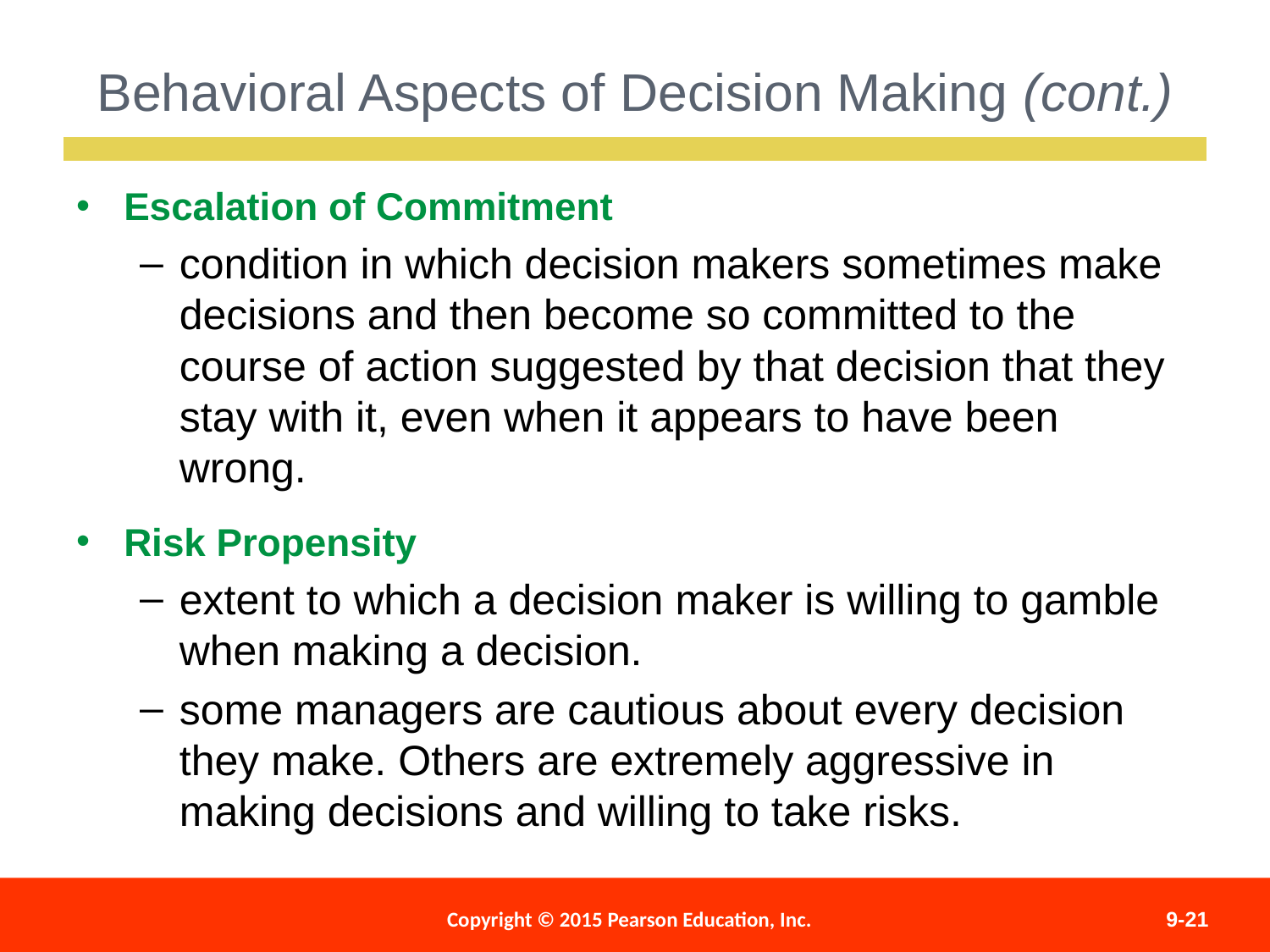

Behavioral Aspects of Decision Making (cont.)
Escalation of Commitment
condition in which decision makers sometimes make decisions and then become so committed to the course of action suggested by that decision that they stay with it, even when it appears to have been wrong.

Risk Propensity
extent to which a decision maker is willing to gamble when making a decision.
some managers are cautious about every decision they make. Others are extremely aggressive in making decisions and willing to take risks.